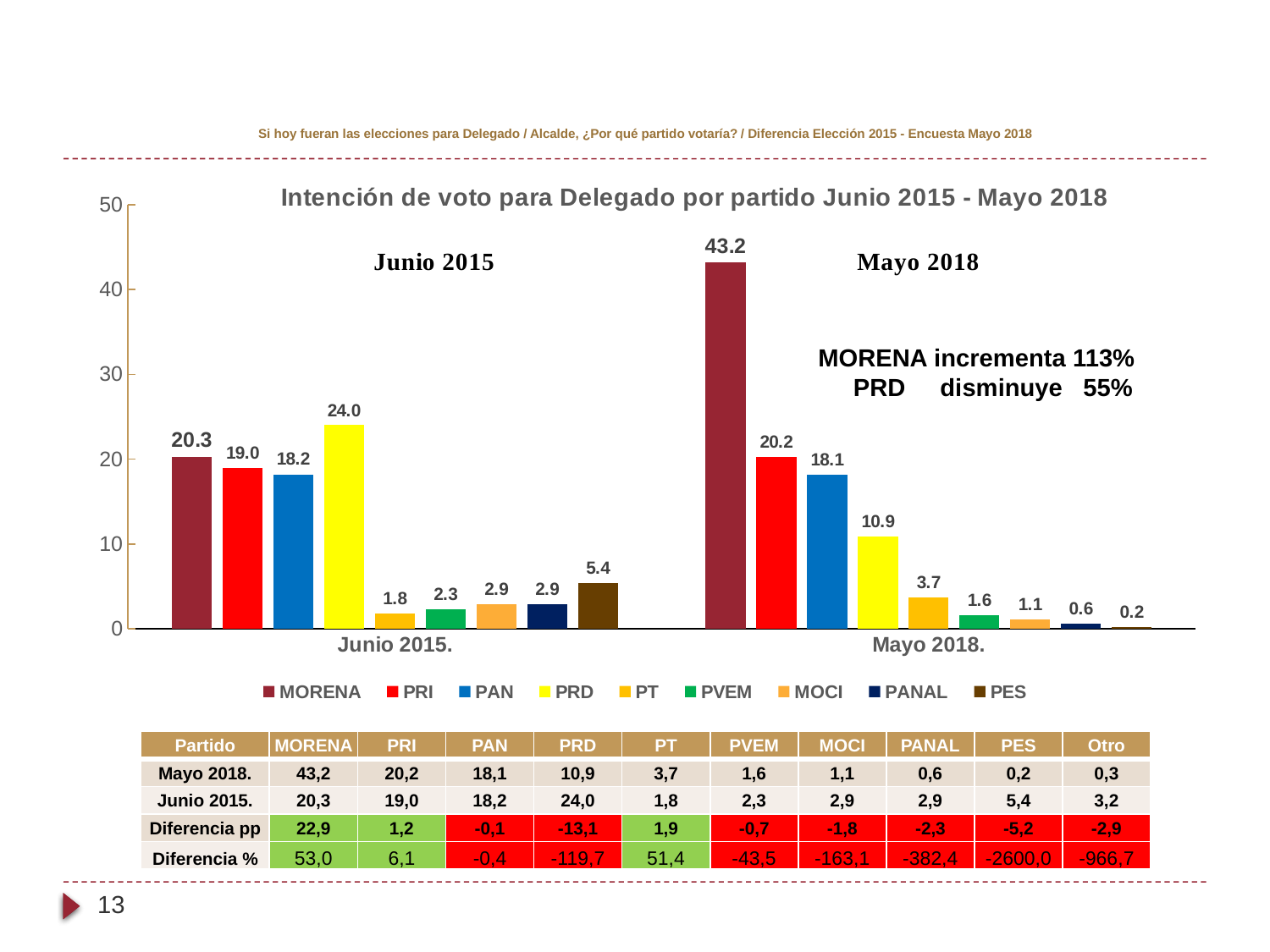

# Si hoy fueran las elecciones para Delegado / Alcalde, ¿Por qué partido votaría? / Diferencia Elección 2015 - Encuesta Mayo 2018

### Chart: Intención de voto para Delegado por partido Junio 2015 - Mayo 2018

| Category | MORENA | PRI | PAN | PRD | PT | PVEM | MOCI | PANAL | PES |
|---|---|---|---|---|---|---|---|---|---|
| Junio 2015. | 20.3 | 19.0 | 18.2 | 24.0 | 1.8 | 2.3 | 2.9 | 2.9 | 5.4 |
| Mayo 2018. | 43.186372420252006 | 20.240479943478455 | 18.136273539909247 | 10.921843127883278 | 3.707414722586827 | 1.6032064377086952 | 1.1022044651186638 | 0.6012023671080376 | 0.2 |
MORENA incrementa 113%
     PRD     disminuye   55%
| Partido | MORENA | PRI | PAN | PRD | PT | PVEM | MOCI | PANAL | PES | Otro |
| --- | --- | --- | --- | --- | --- | --- | --- | --- | --- | --- |
| Mayo 2018. | 43,2 | 20,2 | 18,1 | 10,9 | 3,7 | 1,6 | 1,1 | 0,6 | 0,2 | 0,3 |
| Junio 2015. | 20,3 | 19,0 | 18,2 | 24,0 | 1,8 | 2,3 | 2,9 | 2,9 | 5,4 | 3,2 |
| Diferencia pp | 22,9 | 1,2 | -0,1 | -13,1 | 1,9 | -0,7 | -1,8 | -2,3 | -5,2 | -2,9 |
| Diferencia % | 53,0 | 6,1 | -0,4 | -119,7 | 51,4 | -43,5 | -163,1 | -382,4 | -2600,0 | -966,7 |
13